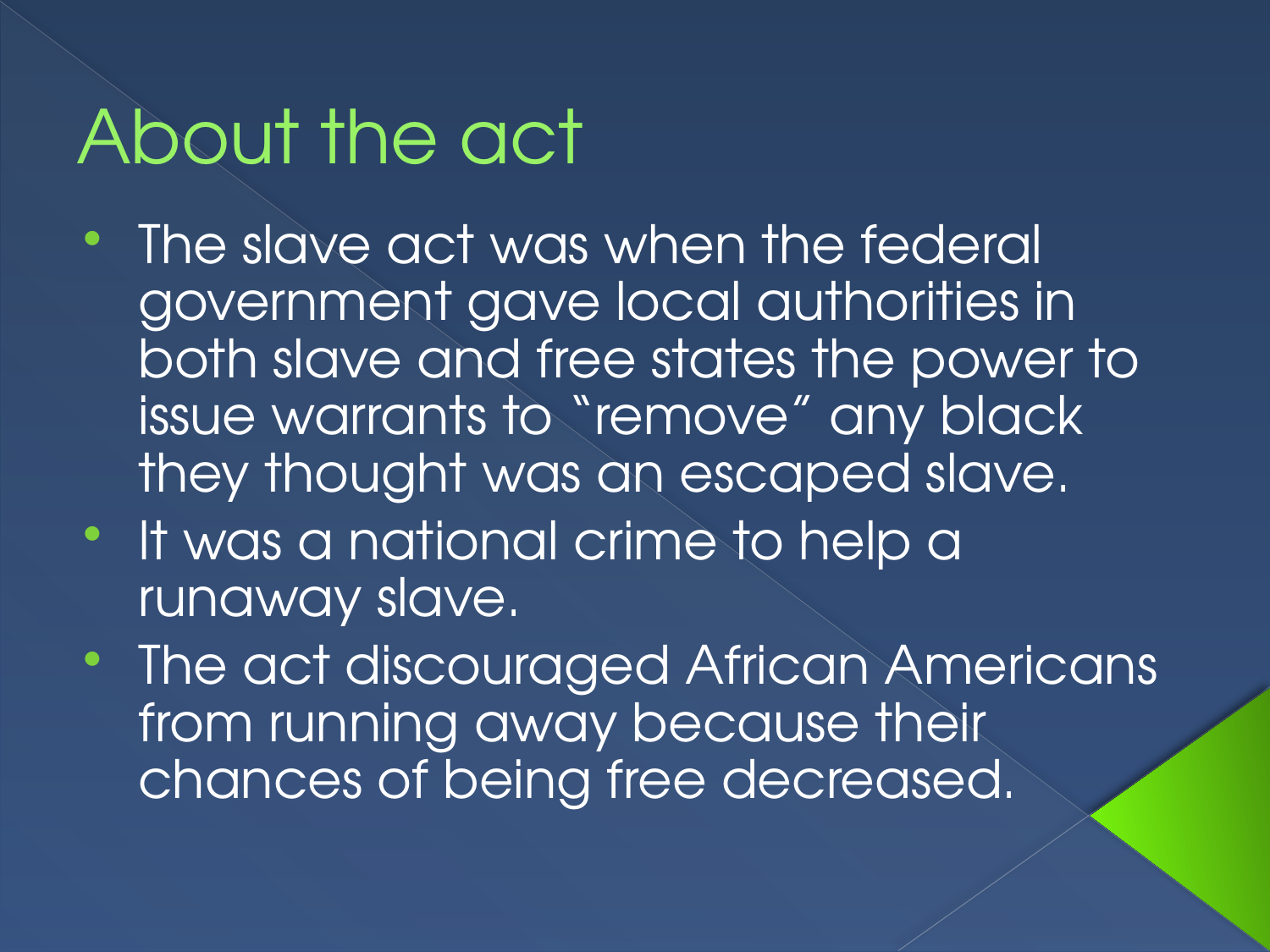

About the act
The slave act was when the federal government gave local authorities in both slave and free states the power to issue warrants to “remove” any black they thought was an escaped slave.
It was a national crime to help a runaway slave.
The act discouraged African Americans from running away because their chances of being free decreased.